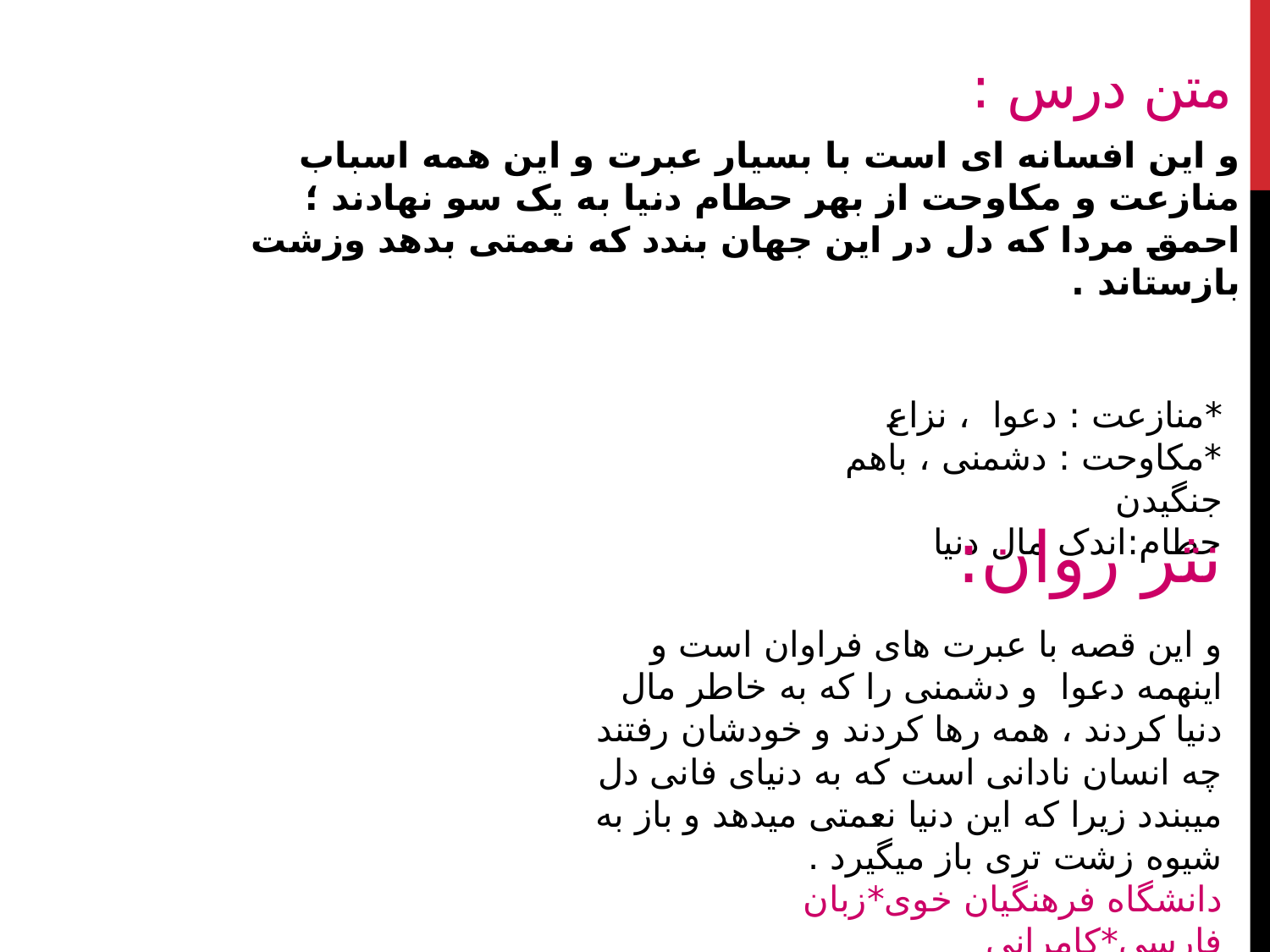

# متن درس :
و این افسانه ای است با بسیار عبرت و این همه اسباب منازعت و مکاوحت از بهر حطام دنیا به یک سو نهادند ؛ احمق مردا که دل در این جهان بندد که نعمتی بدهد وزشت بازستاند .
*منازعت : دعوا  ، نزاع
*مکاوحت : دشمنی ، باهم جنگیدن
حطام:اندک مال دنیا

نثر روان:
و این قصه با عبرت های فراوان است و اینهمه دعوا  و دشمنی را که به خاطر مال دنیا کردند ، همه رها کردند و خودشان رفتند چه انسان نادانی است که به دنیای فانی دل میبندد زیرا که این دنیا نعمتی میدهد و باز به شیوه زشت تری باز میگیرد .
دانشگاه فرهنگیان خوی*زبان فارسی*کامرانی